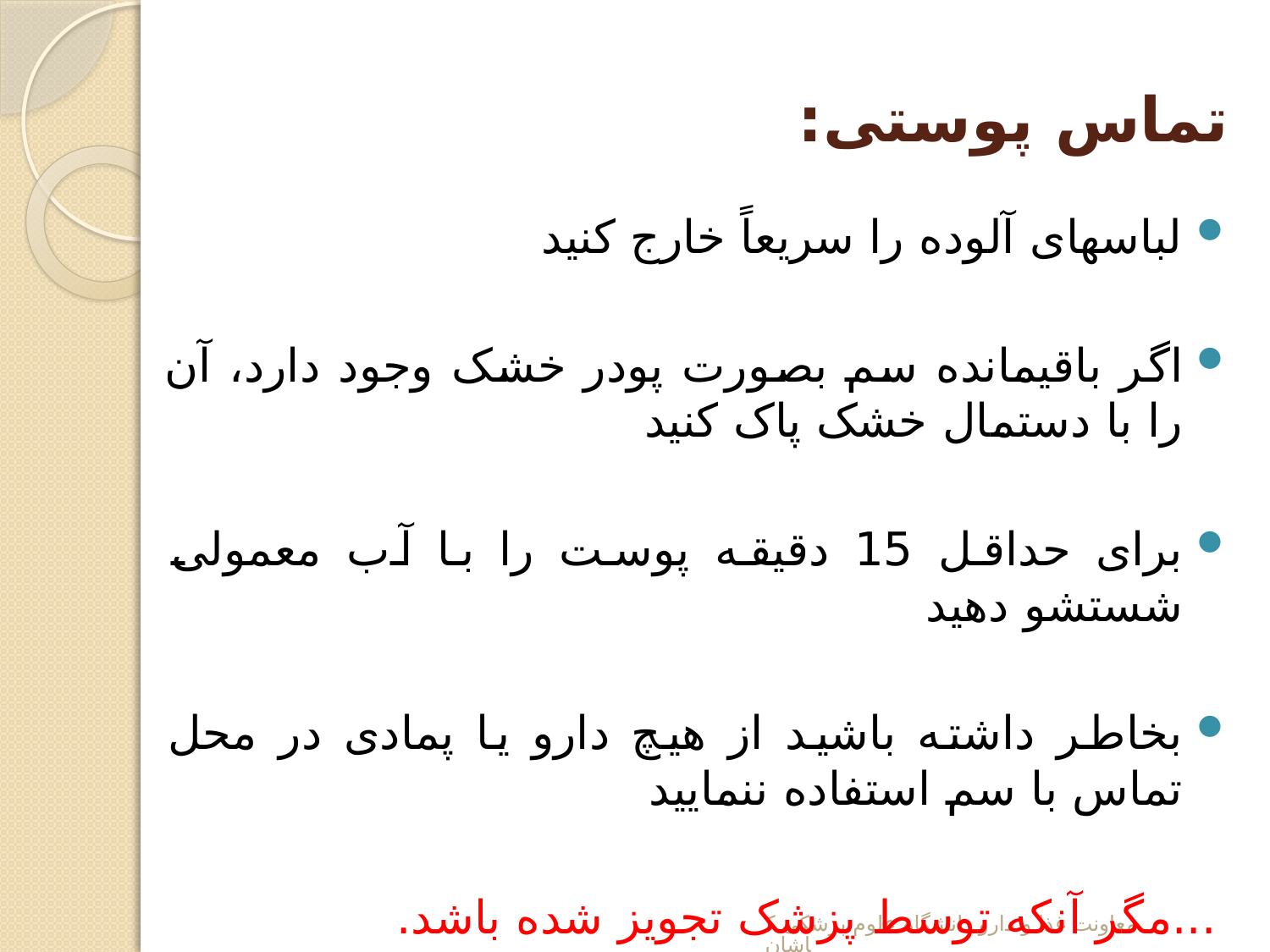

# تماس پوستی:
لباسهای آلوده را سریعاً خارج کنید

اگر باقیمانده سم بصورت پودر خشک وجود دارد، آن را با دستمال خشک پاک کنید

برای حداقل 15 دقیقه پوست را با آب معمولی شستشو دهید

بخاطر داشته باشید از هیچ دارو یا پمادی در محل تماس با سم استفاده ننمایید

...مگر آنکه توسط پزشک تجویز شده باشد.
معاونت غذا و دارو دانشگاه علوم پزشکی کاشان